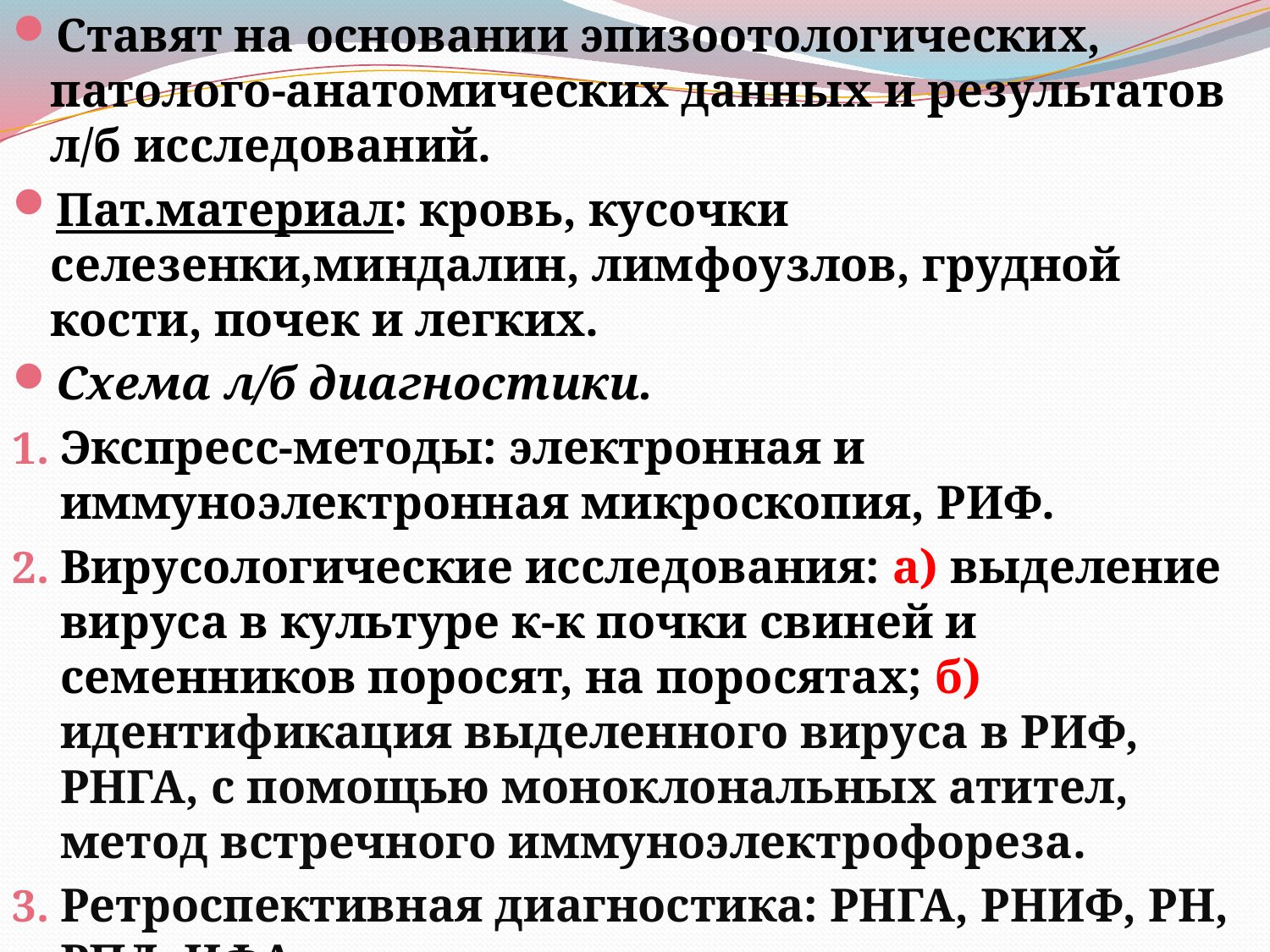

Ставят на основании эпизоотологических, патолого-анатомических данных и результатов л/б исследований.
Пат.материал: кровь, кусочки селезенки,миндалин, лимфоузлов, грудной  кости, почек и легких.
Схема л/б диагностики.
Экспресс-методы: электронная и иммуноэлектронная микроскопия, РИФ.
Вирусологические исследования: а) выделение вируса в культуре к-к почки свиней и семенников поросят, на поросятах; б) идентификация выделенного вируса в РИФ, РНГА, с помощью моноклональных атител, метод встречного иммуноэлектрофореза.
Ретроспективная диагностика: РНГА, РНИФ, РН, РПД, ИФА.